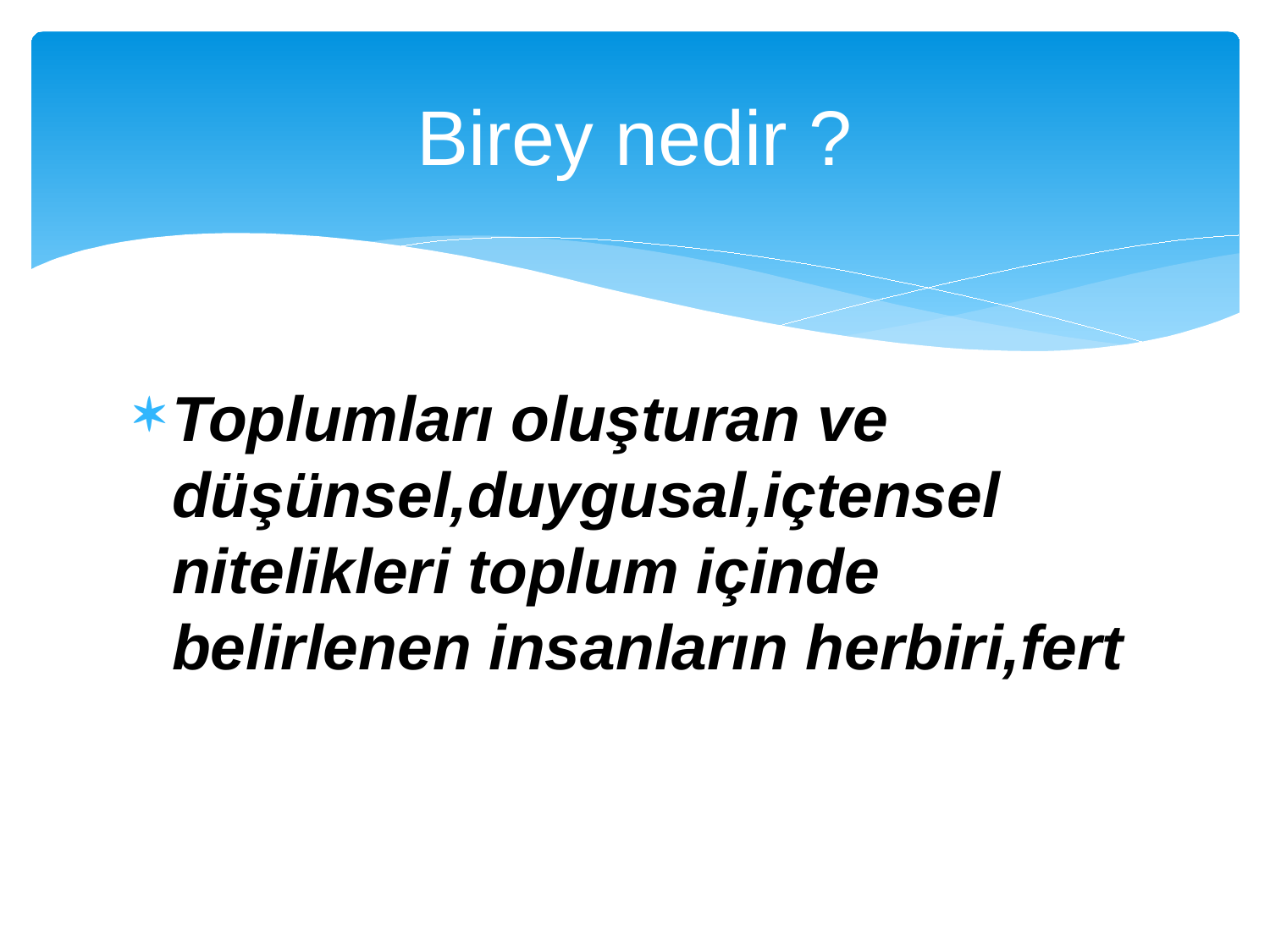

# Birey nedir ?
Toplumları oluşturan ve düşünsel,duygusal,içtensel nitelikleri toplum içinde belirlenen insanların herbiri,fert